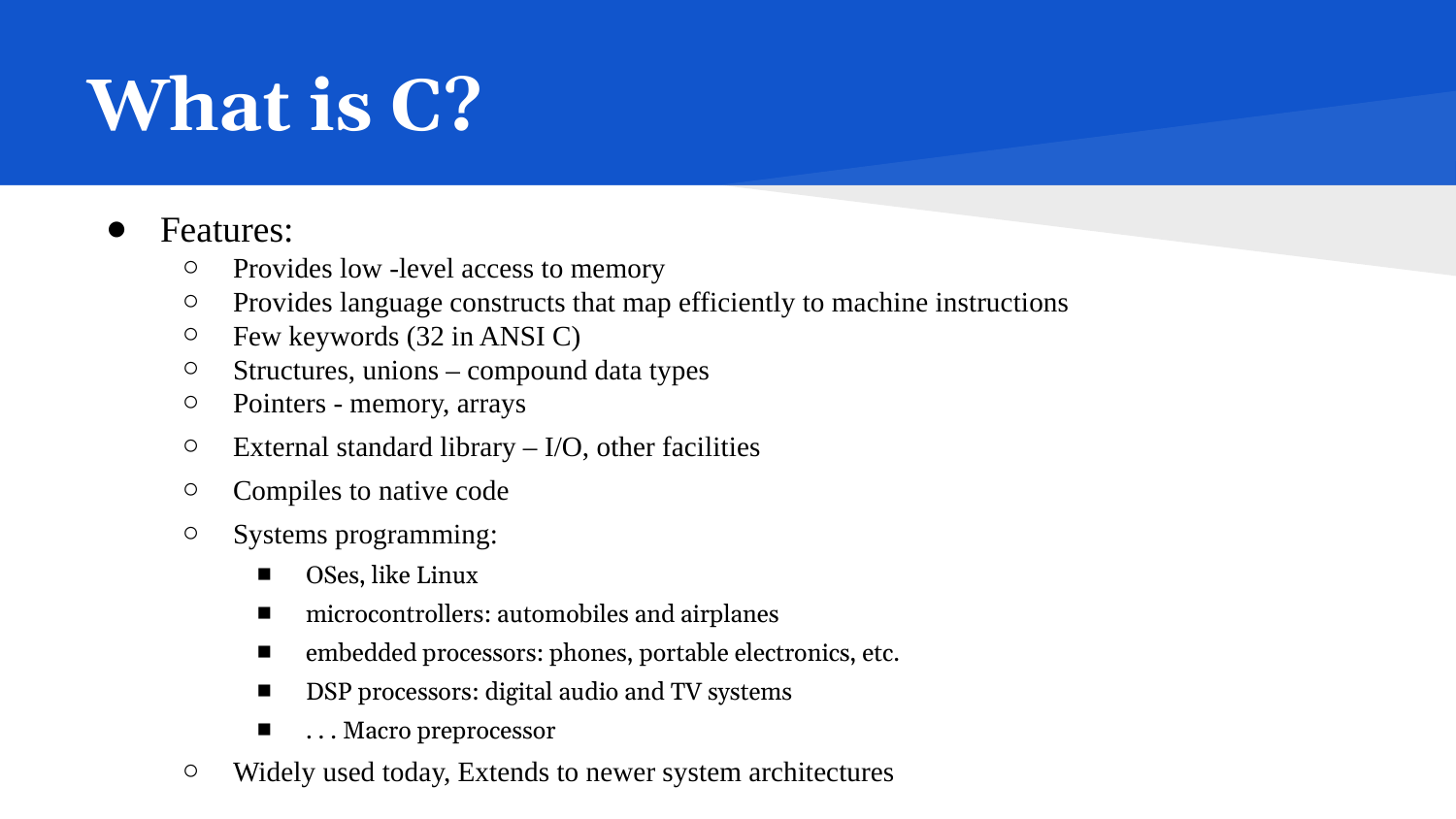

# What is C?
Features:
Provides low -level access to memory
Provides language constructs that map efficiently to machine instructions
Few keywords (32 in ANSI C)
Structures, unions – compound data types
Pointers - memory, arrays
External standard library – I/O, other facilities
Compiles to native code
Systems programming:
OSes, like Linux
microcontrollers: automobiles and airplanes
embedded processors: phones, portable electronics, etc.
DSP processors: digital audio and TV systems
. . . Macro preprocessor
Widely used today, Extends to newer system architectures